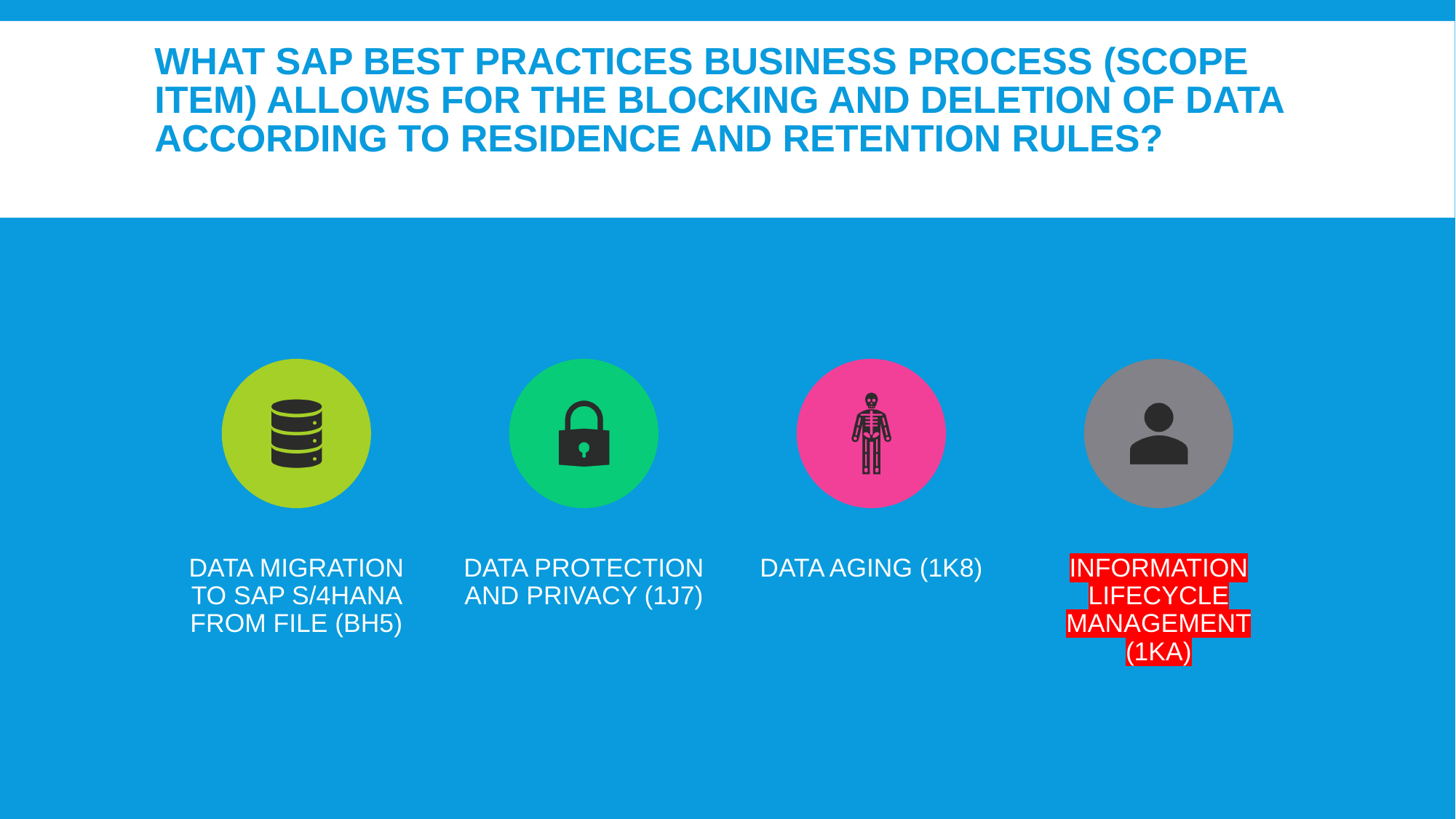

# What SAP Best Practices business process (scope item) allows for the blocking and deletion of data according to residence and retention rules?
Data Migration to SAP S/4HANA from File (BH5)
Data Protection and Privacy (1J7)
Data Aging (1K8)
Information Lifecycle Management (1KA)